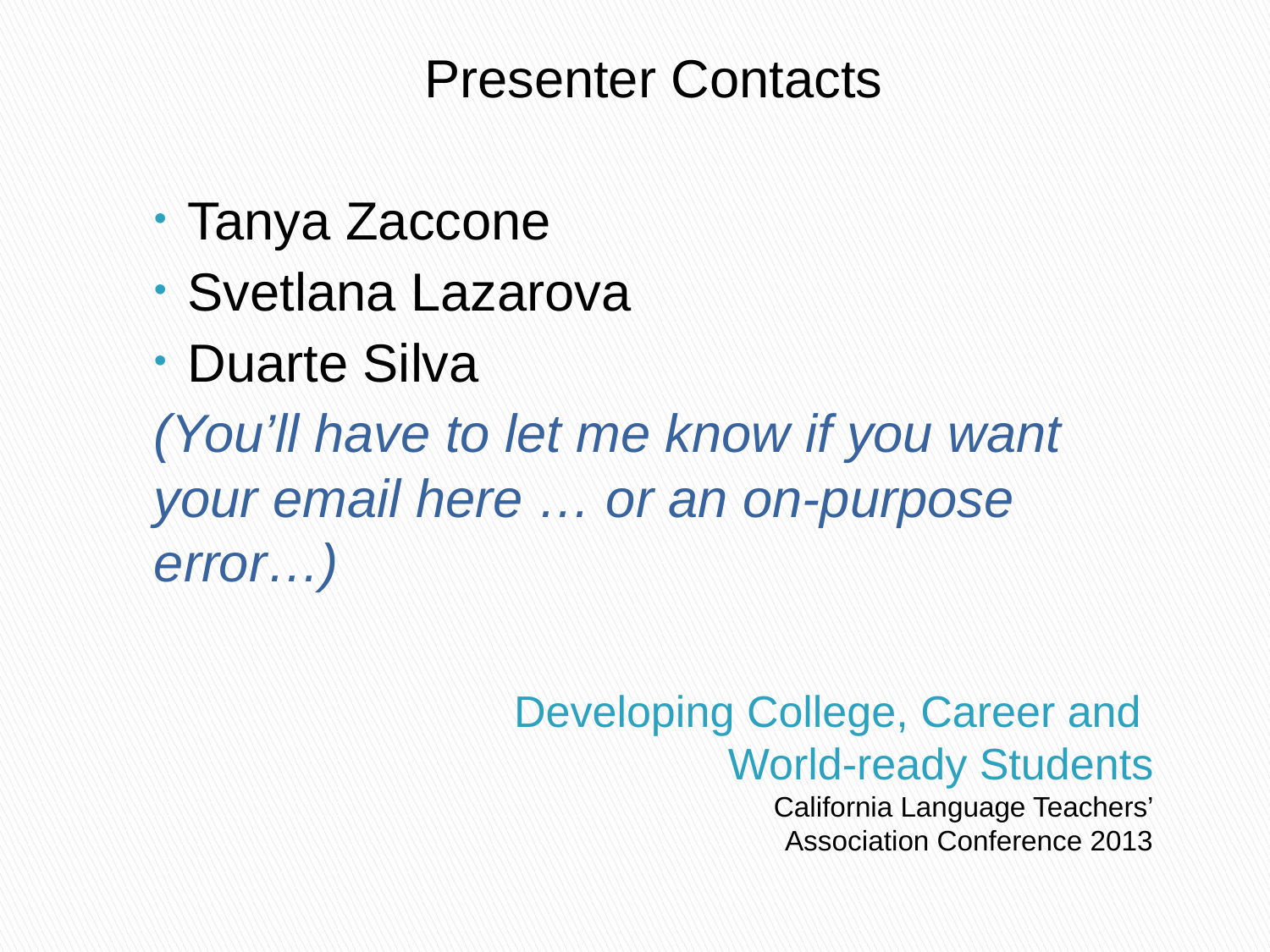

Presenter Contacts

Tanya Zaccone
Svetlana Lazarova
Duarte Silva
(You’ll have to let me know if you want your email here … or an on-purpose error…)

# Developing College, Career and World-ready Students
California Language Teachers’ Association Conference 2013